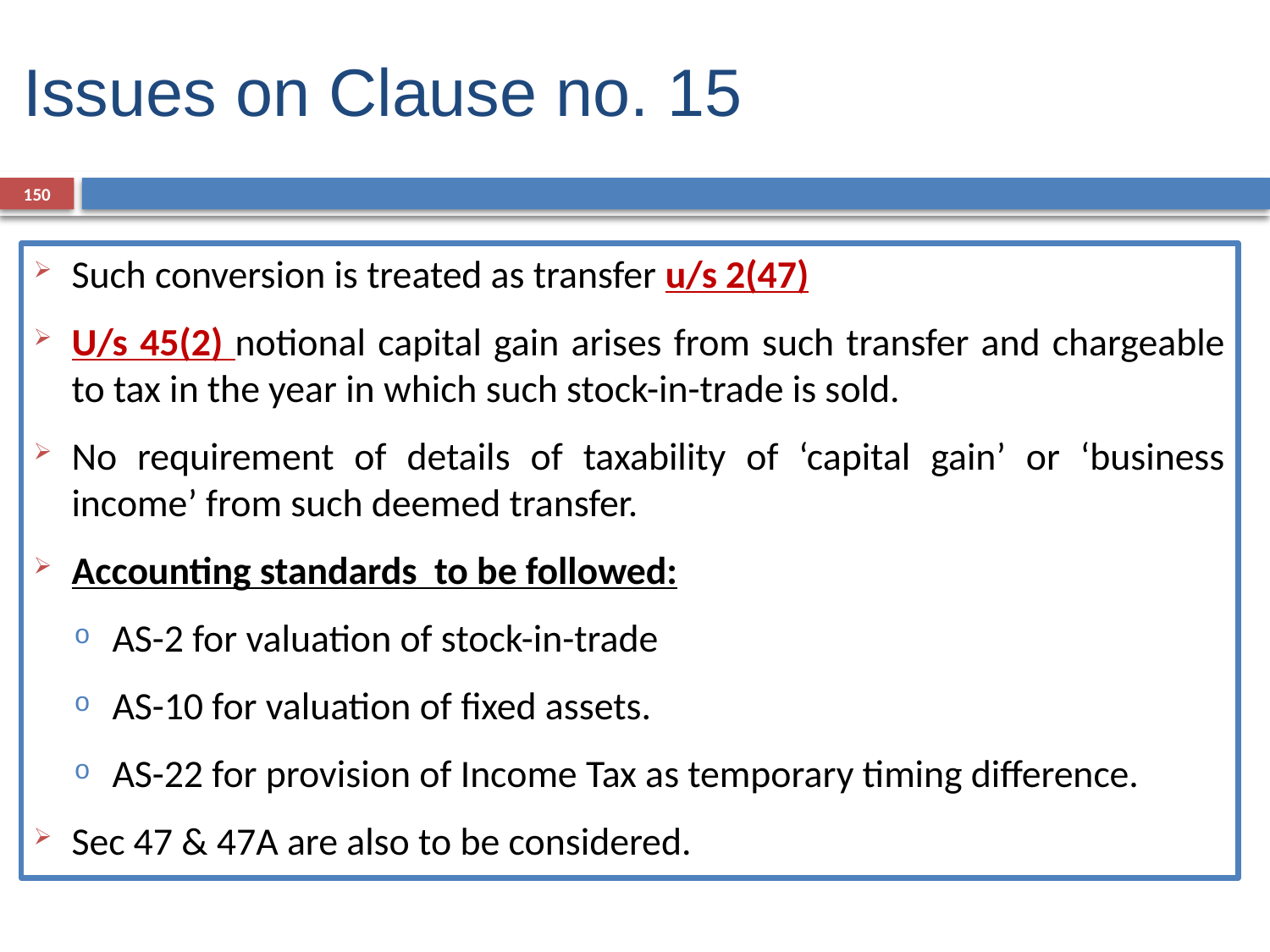

# Issues on Clause no. 15
150
Such conversion is treated as transfer u/s 2(47)
U/s 45(2) notional capital gain arises from such transfer and chargeable to tax in the year in which such stock-in-trade is sold.
No requirement of details of taxability of ‘capital gain’ or ‘business income’ from such deemed transfer.
Accounting standards  to be followed:
AS-2 for valuation of stock-in-trade
AS-10 for valuation of fixed assets.
AS-22 for provision of Income Tax as temporary timing difference.
Sec 47 & 47A are also to be considered.